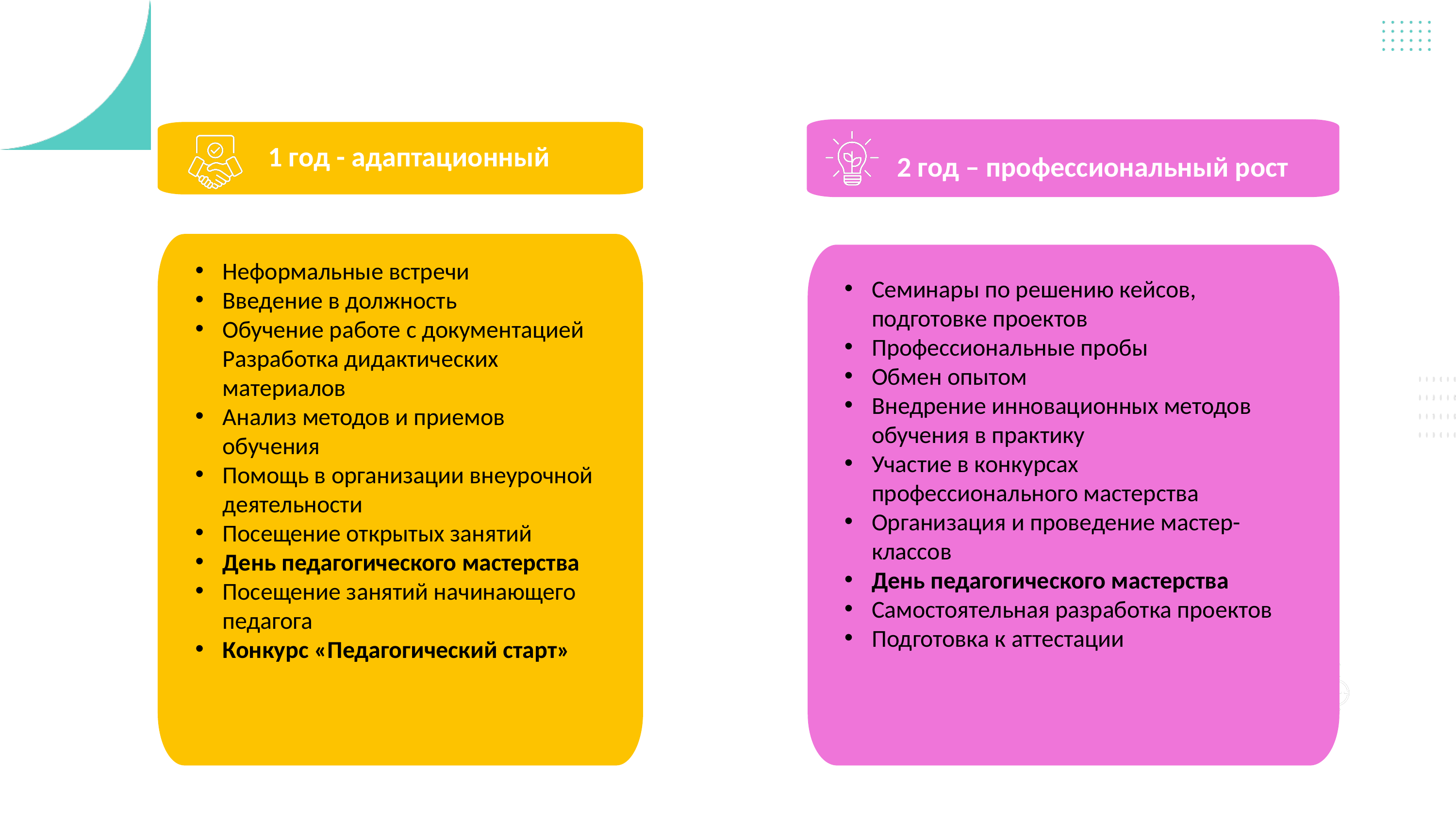

1 год - адаптационный
2 год – профессиональный рост

Неформальные встречи
Введение в должность
Обучение работе с документацией Разработка дидактических материалов
Анализ методов и приемов обучения
Помощь в организации внеурочной деятельности
Посещение открытых занятий
День педагогического мастерства
Посещение занятий начинающего педагога
Конкурс «Педагогический старт»
Семинары по решению кейсов, подготовке проектов
Профессиональные пробы
Обмен опытом
Внедрение инновационных методов обучения в практику
Участие в конкурсах профессионального мастерства
Организация и проведение мастер-классов
День педагогического мастерства
Самостоятельная разработка проектов
Подготовка к аттестации
Тезис
Тезис

Тезис
Тезис